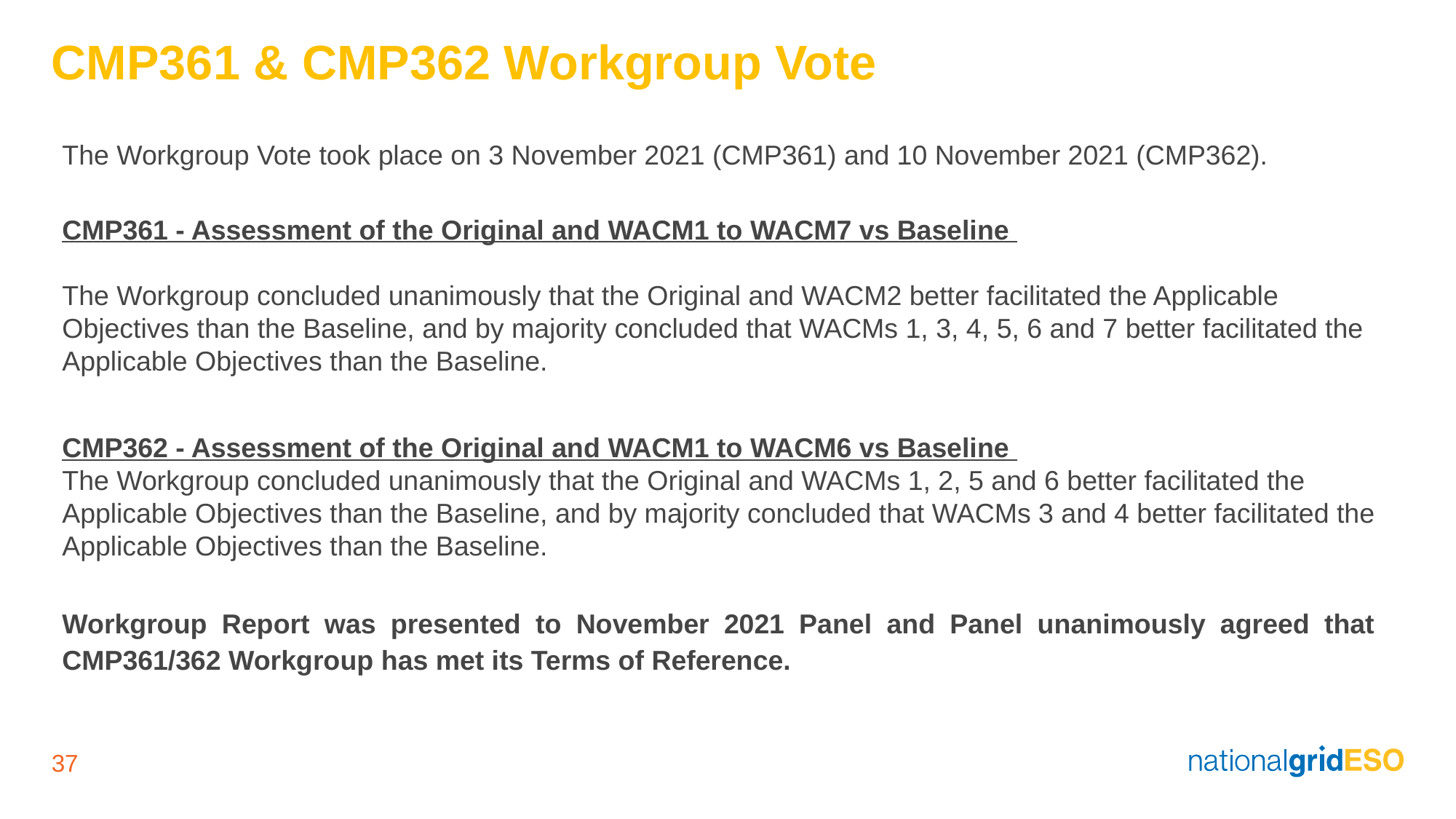

# CMP361 & CMP362 Workgroup Vote
The Workgroup Vote took place on 3 November 2021 (CMP361) and 10 November 2021 (CMP362).

CMP361 - Assessment of the Original and WACM1 to WACM7 vs Baseline

The Workgroup concluded unanimously that the Original and WACM2 better facilitated the Applicable Objectives than the Baseline, and by majority concluded that WACMs 1, 3, 4, 5, 6 and 7 better facilitated the Applicable Objectives than the Baseline.

CMP362 - Assessment of the Original and WACM1 to WACM6 vs Baseline
The Workgroup concluded unanimously that the Original and WACMs 1, 2, 5 and 6 better facilitated the Applicable Objectives than the Baseline, and by majority concluded that WACMs 3 and 4 better facilitated the Applicable Objectives than the Baseline.

Workgroup Report was presented to November 2021 Panel and Panel unanimously agreed that CMP361/362 Workgroup has met its Terms of Reference.